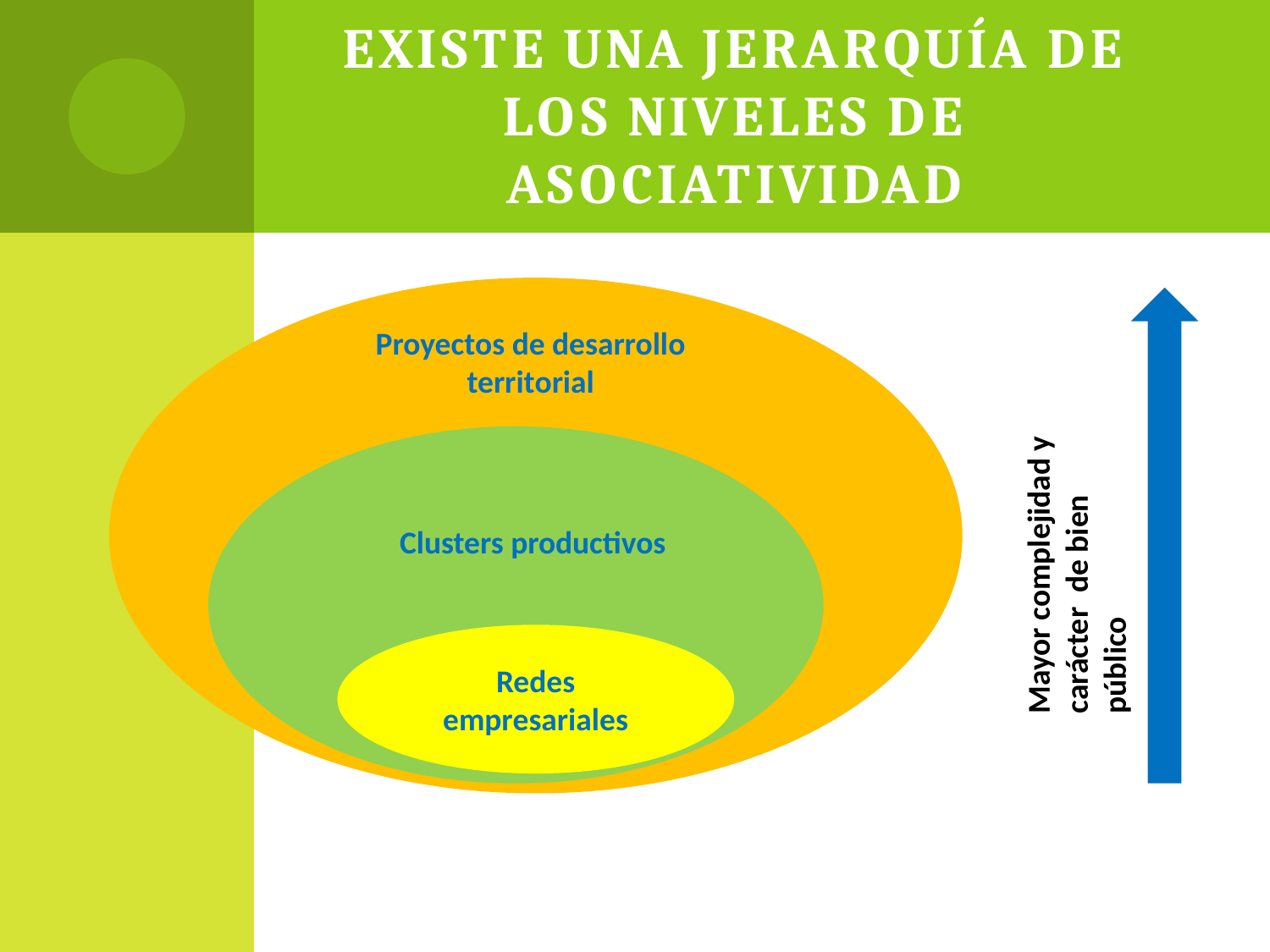

# Existe una jerarquía de los niveles de asociatividad

Proyectos de desarrollo territorial
Mayor complejidad y carácter  de bien público

Clusters productivos
Redes empresariales